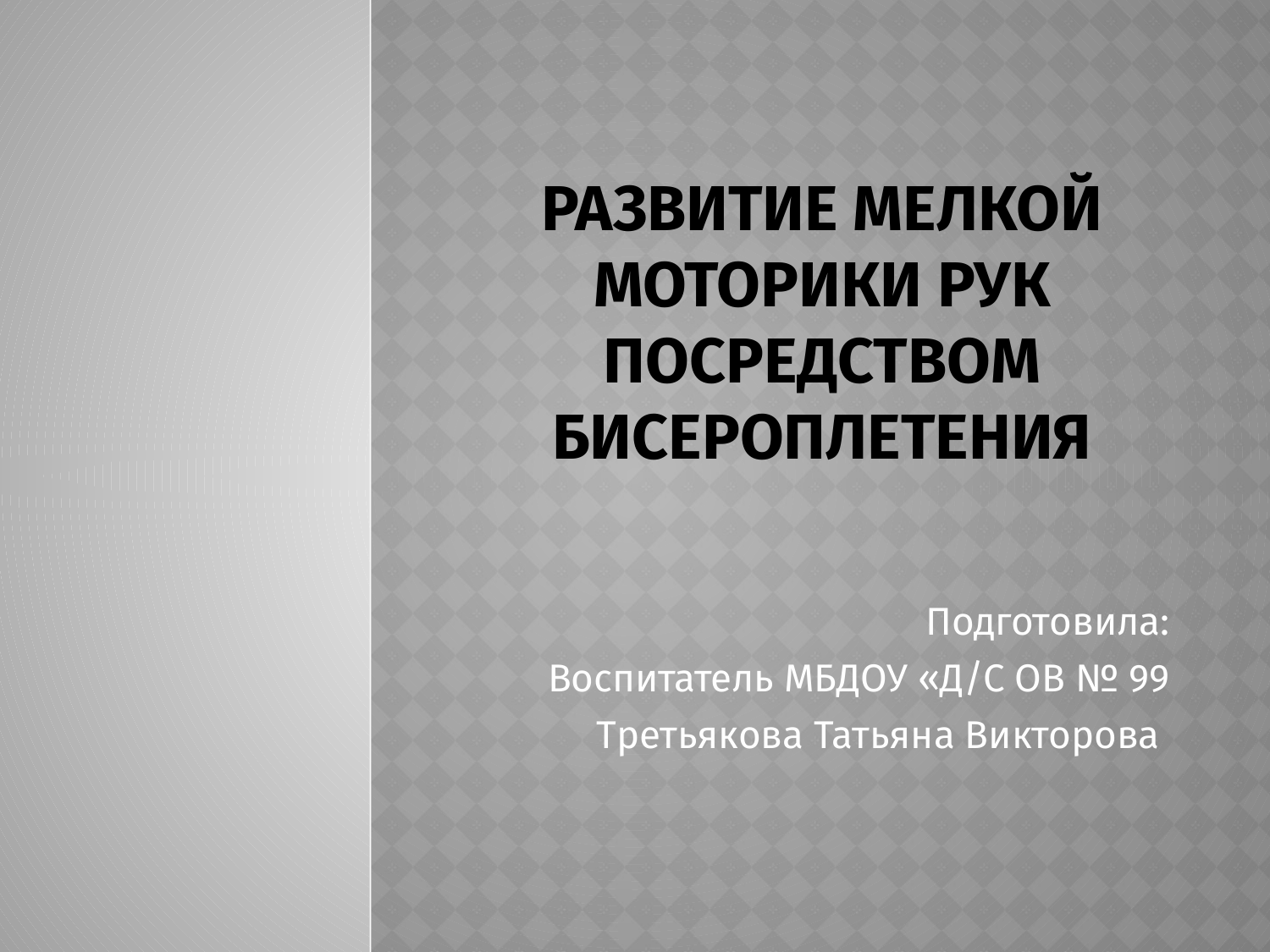

# РАЗВИТИЕ МЕЛКОЙ МОТОРИКИ РУК ПОСРЕДСТВОМ БИСЕРОПЛЕТЕНИЯ
Подготовила:
Воспитатель МБДОУ «Д/С ОВ № 99
Третьякова Татьяна Викторова